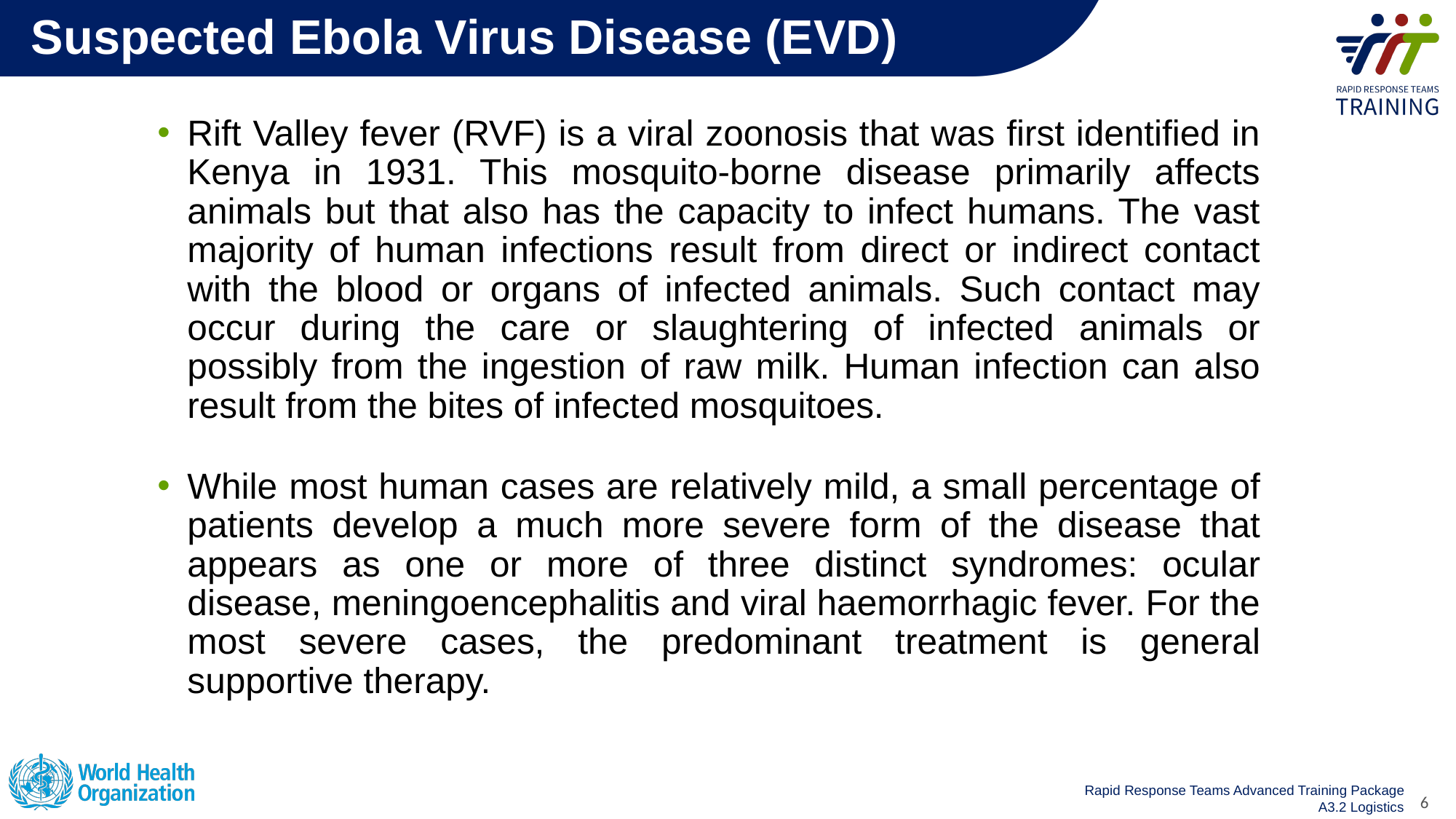

# Suspected Ebola Virus Disease (EVD)
Rift Valley fever (RVF) is a viral zoonosis that was first identified in Kenya in 1931. This mosquito-borne disease primarily affects animals but that also has the capacity to infect humans. The vast majority of human infections result from direct or indirect contact with the blood or organs of infected animals. Such contact may occur during the care or slaughtering of infected animals or possibly from the ingestion of raw milk. Human infection can also result from the bites of infected mosquitoes.

While most human cases are relatively mild, a small percentage of patients develop a much more severe form of the disease that appears as one or more of three distinct syndromes: ocular disease, meningoencephalitis and viral haemorrhagic fever. For the most severe cases, the predominant treatment is general supportive therapy.
6